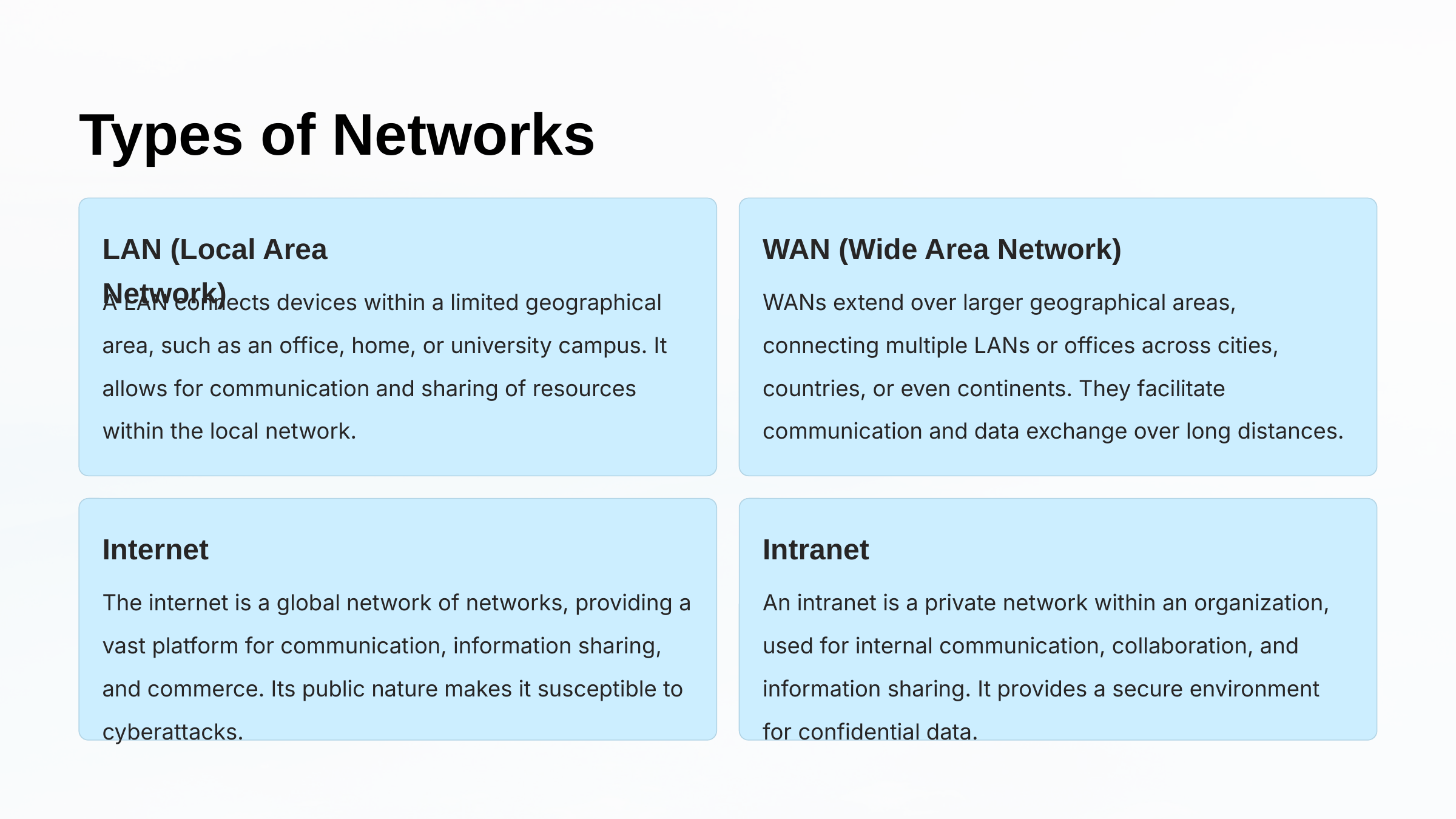

Types of Networks

LAN (Local Area Network)
WAN (Wide Area Network)
A LAN connects devices within a limited geographical area, such as an office, home, or university campus. It allows for communication and sharing of resources within the local network.
WANs extend over larger geographical areas, connecting multiple LANs or offices across cities, countries, or even continents. They facilitate communication and data exchange over long distances.

Internet
Intranet
The internet is a global network of networks, providing a vast platform for communication, information sharing, and commerce. Its public nature makes it susceptible to cyberattacks.
An intranet is a private network within an organization, used for internal communication, collaboration, and information sharing. It provides a secure environment for confidential data.